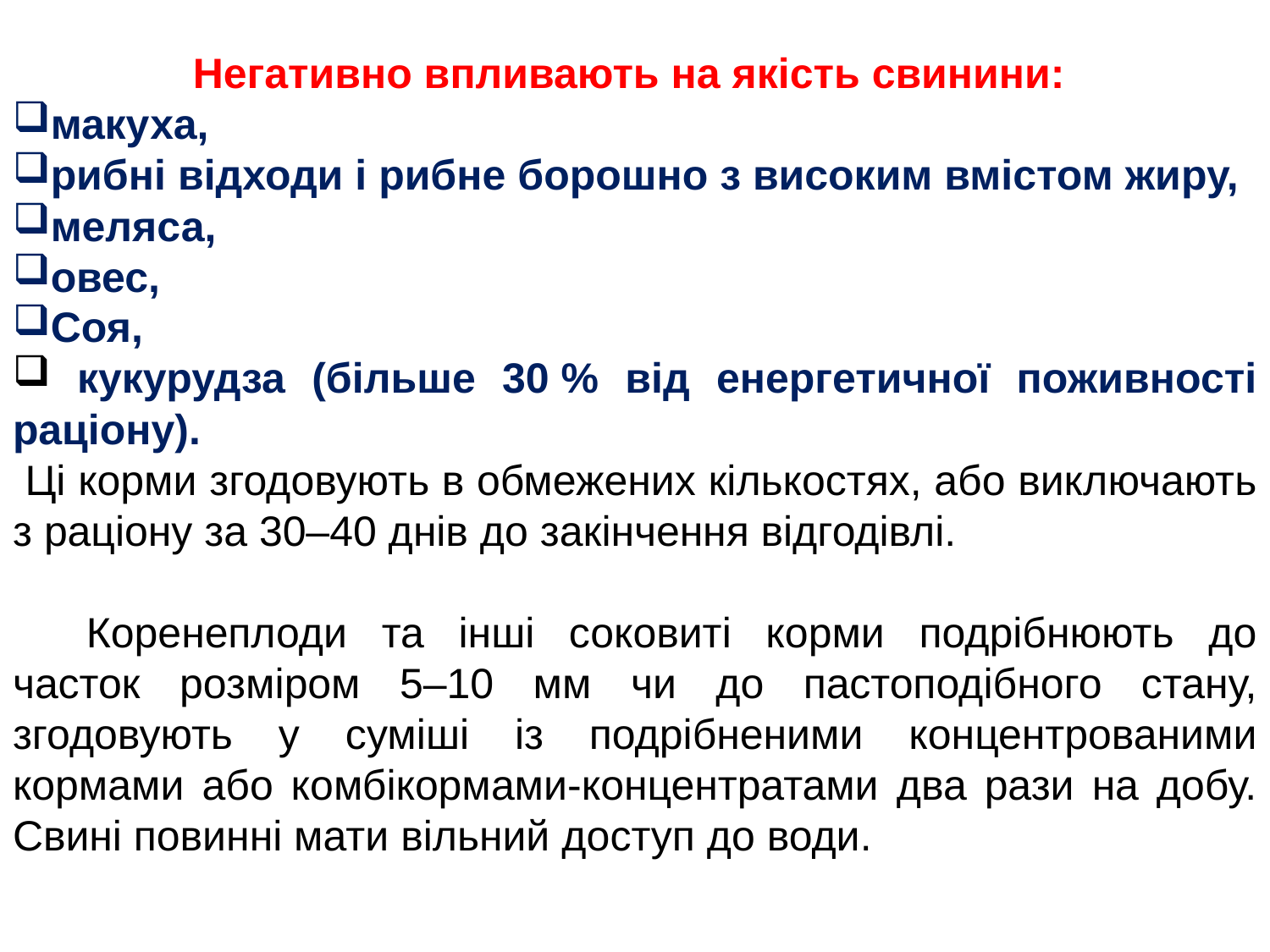

Негативно впливають на якість свинини:
макуха,
рибні відходи і рибне борошно з високим вмістом жиру,
меляса,
овес,
Соя,
 кукурудза (більше 30 % від енергетичної поживності раціону).
 Ці корми згодовують в обмежених кількостях, або виключають з раціону за 30–40 днів до закінчення відгодівлі.

Коренеплоди та інші соковиті корми подрібнюють до часток розміром 5–10 мм чи до пастоподібного стану, згодовують у суміші із подрібненими концентрованими кормами або комбікормами-концентратами два рази на добу. Свині повинні мати вільний доступ до води.